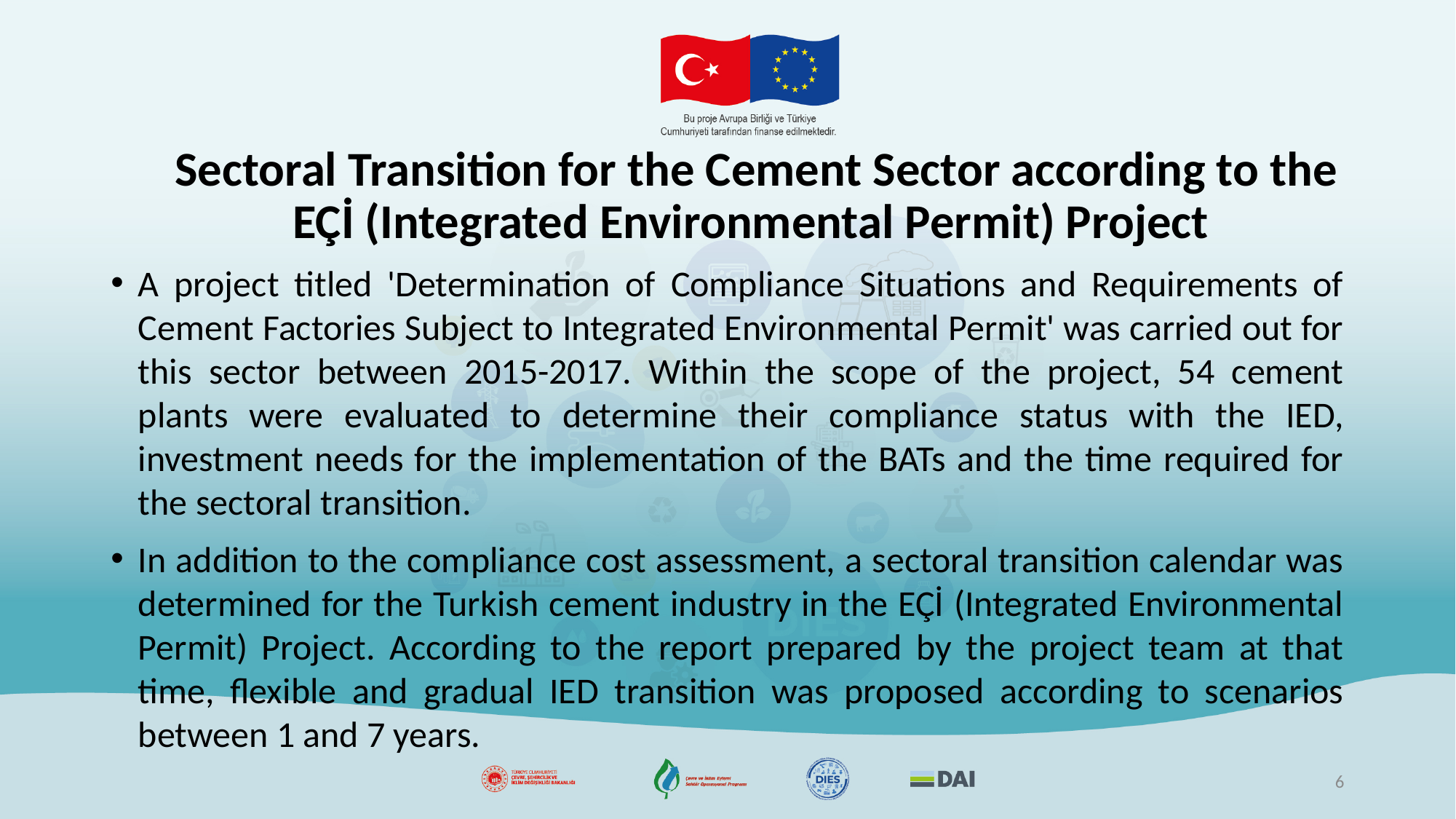

# Sectoral Transition for the Cement Sector according to the EÇİ (Integrated Environmental Permit) Project
A project titled 'Determination of Compliance Situations and Requirements of Cement Factories Subject to Integrated Environmental Permit' was carried out for this sector between 2015-2017. Within the scope of the project, 54 cement plants were evaluated to determine their compliance status with the IED, investment needs for the implementation of the BATs and the time required for the sectoral transition.
In addition to the compliance cost assessment, a sectoral transition calendar was determined for the Turkish cement industry in the EÇİ (Integrated Environmental Permit) Project. According to the report prepared by the project team at that time, flexible and gradual IED transition was proposed according to scenarios between 1 and 7 years.
6